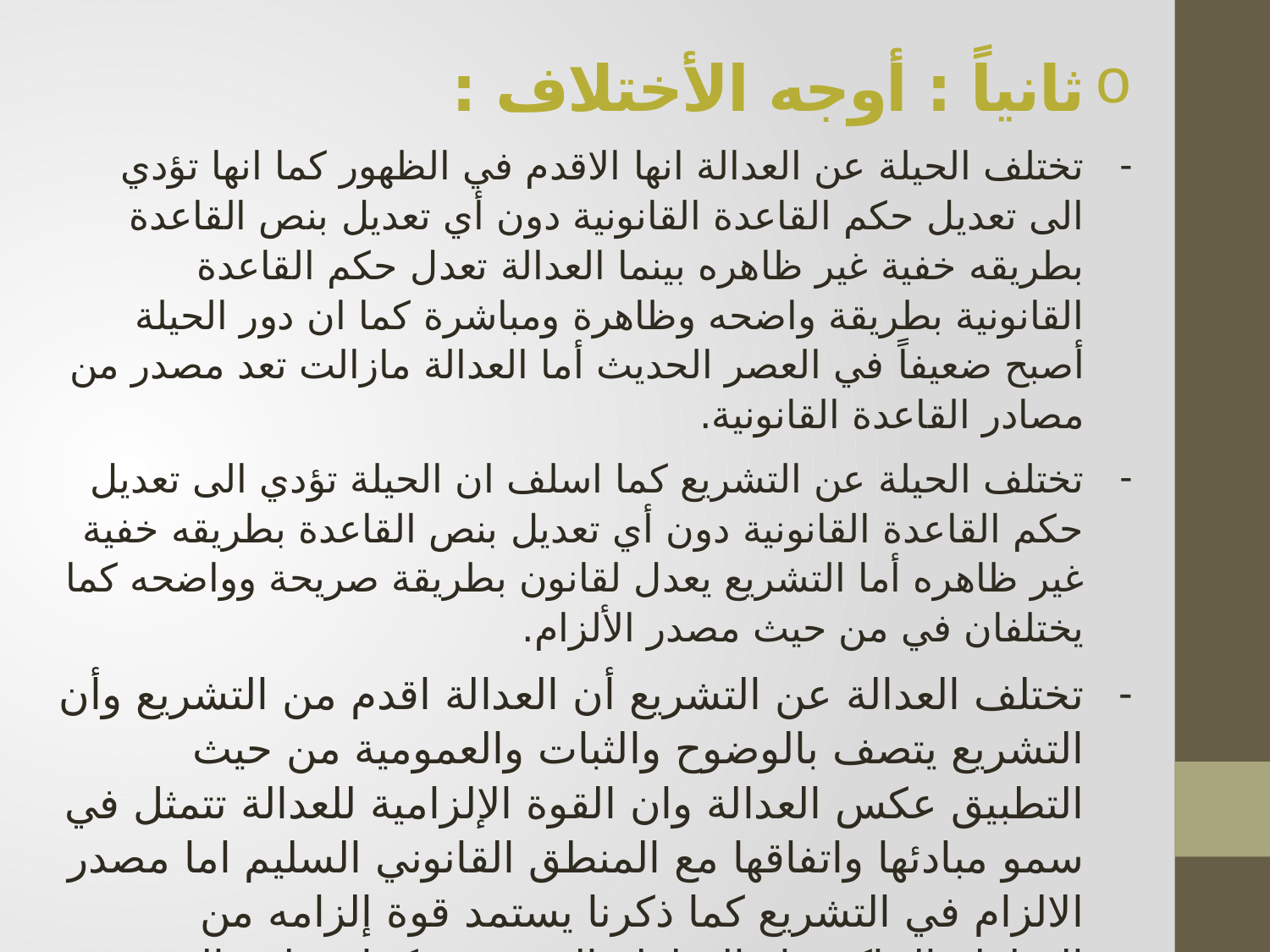

ثانياً : أوجه الأختلاف :
تختلف الحيلة عن العدالة انها الاقدم في الظهور كما انها تؤدي الى تعديل حكم القاعدة القانونية دون أي تعديل بنص القاعدة بطريقه خفية غير ظاهره بينما العدالة تعدل حكم القاعدة القانونية بطريقة واضحه وظاهرة ومباشرة كما ان دور الحيلة أصبح ضعيفاً في العصر الحديث أما العدالة مازالت تعد مصدر من مصادر القاعدة القانونية.
تختلف الحيلة عن التشريع كما اسلف ان الحيلة تؤدي الى تعديل حكم القاعدة القانونية دون أي تعديل بنص القاعدة بطريقه خفية غير ظاهره أما التشريع يعدل لقانون بطريقة صريحة وواضحه كما يختلفان في من حيث مصدر الألزام.
تختلف العدالة عن التشريع أن العدالة اقدم من التشريع وأن التشريع يتصف بالوضوح والثبات والعمومية من حيث التطبيق عكس العدالة وان القوة الإلزامية للعدالة تتمثل في سمو مبادئها واتفاقها مع المنطق القانوني السليم اما مصدر الالزام في التشريع كما ذكرنا يستمد قوة إلزامه من السلطه الحاكمه او السلطة التشريعية كما يختلف التشريع عن العدالة في نقطة هامه مفادها لا تلازم بين التشريع والعدالة ولهذا من المرجح وجود نصوص قانونية لا تحقق العدالة مثل: تحديد سن الرشد بسن معين.